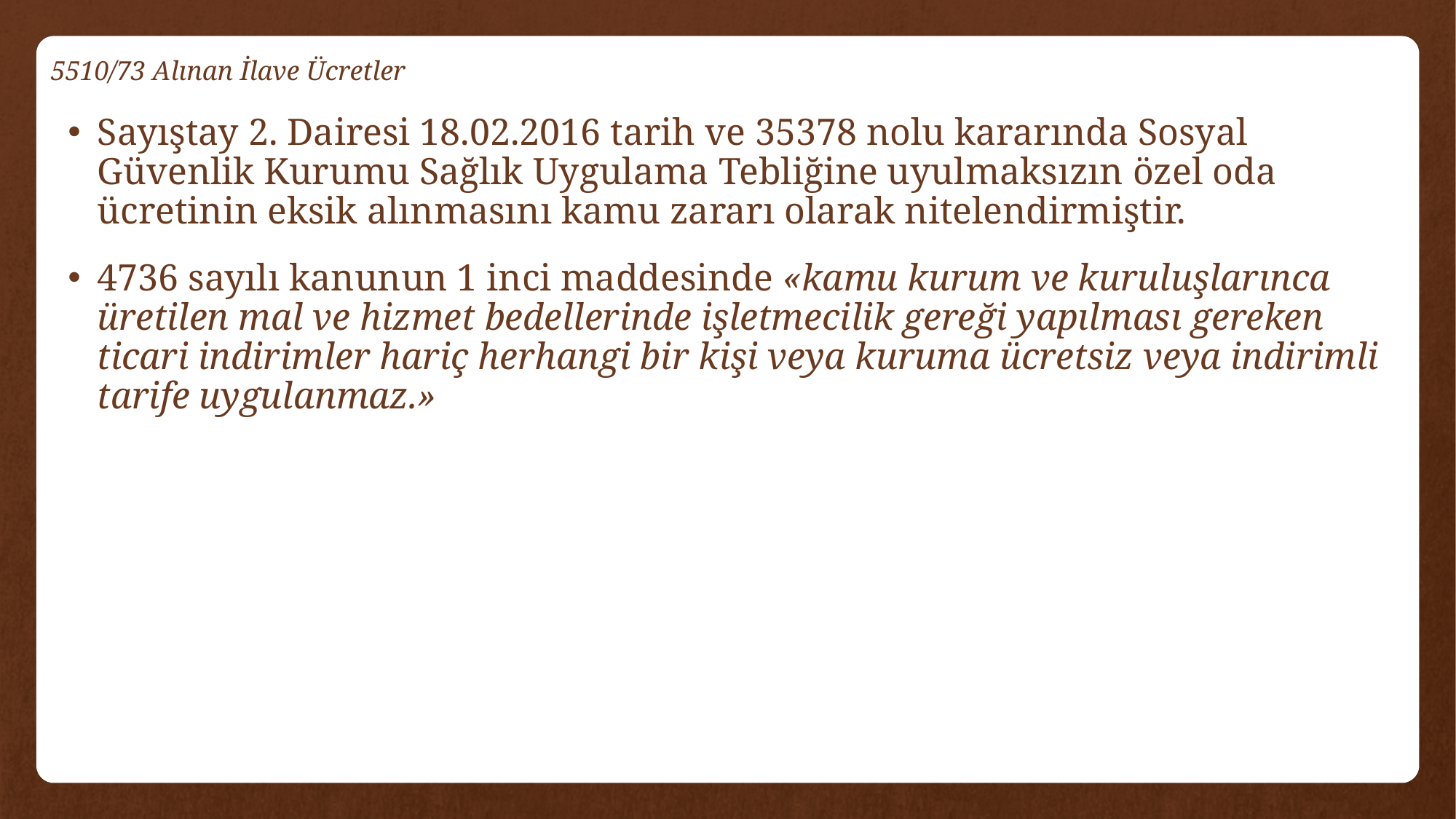

# 5510/73 Alınan İlave Ücretler
Sayıştay 2. Dairesi 18.02.2016 tarih ve 35378 nolu kararında Sosyal Güvenlik Kurumu Sağlık Uygulama Tebliğine uyulmaksızın özel oda ücretinin eksik alınmasını kamu zararı olarak nitelendirmiştir.
4736 sayılı kanunun 1 inci maddesinde «kamu kurum ve kuruluşlarınca üretilen mal ve hizmet bedellerinde işletmecilik gereği yapılması gereken ticari indirimler hariç herhangi bir kişi veya kuruma ücretsiz veya indirimli tarife uygulanmaz.»